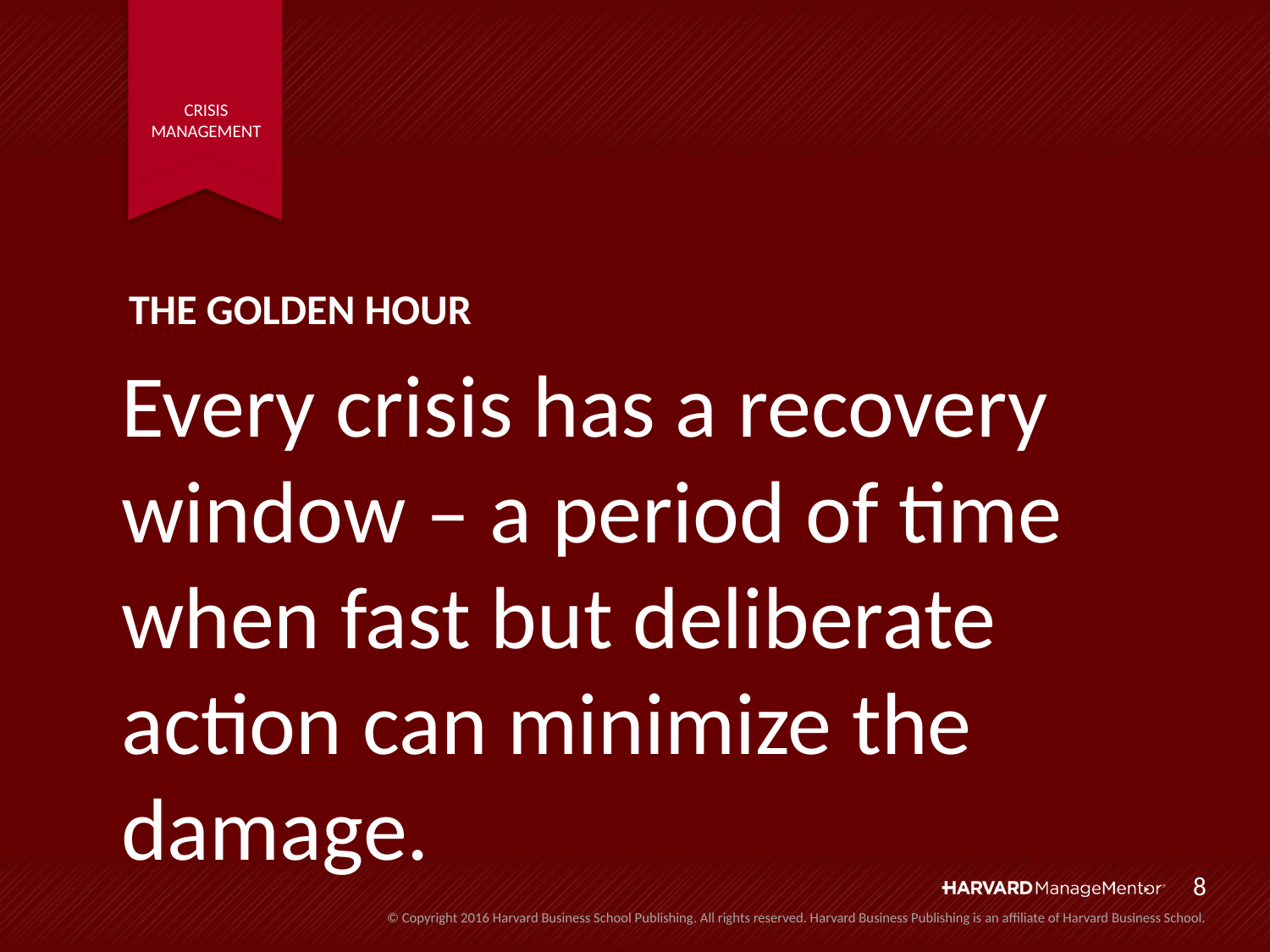

THE GOLDEN HOUR
Every crisis has a recovery window – a period of time when fast but deliberate action can minimize the damage.